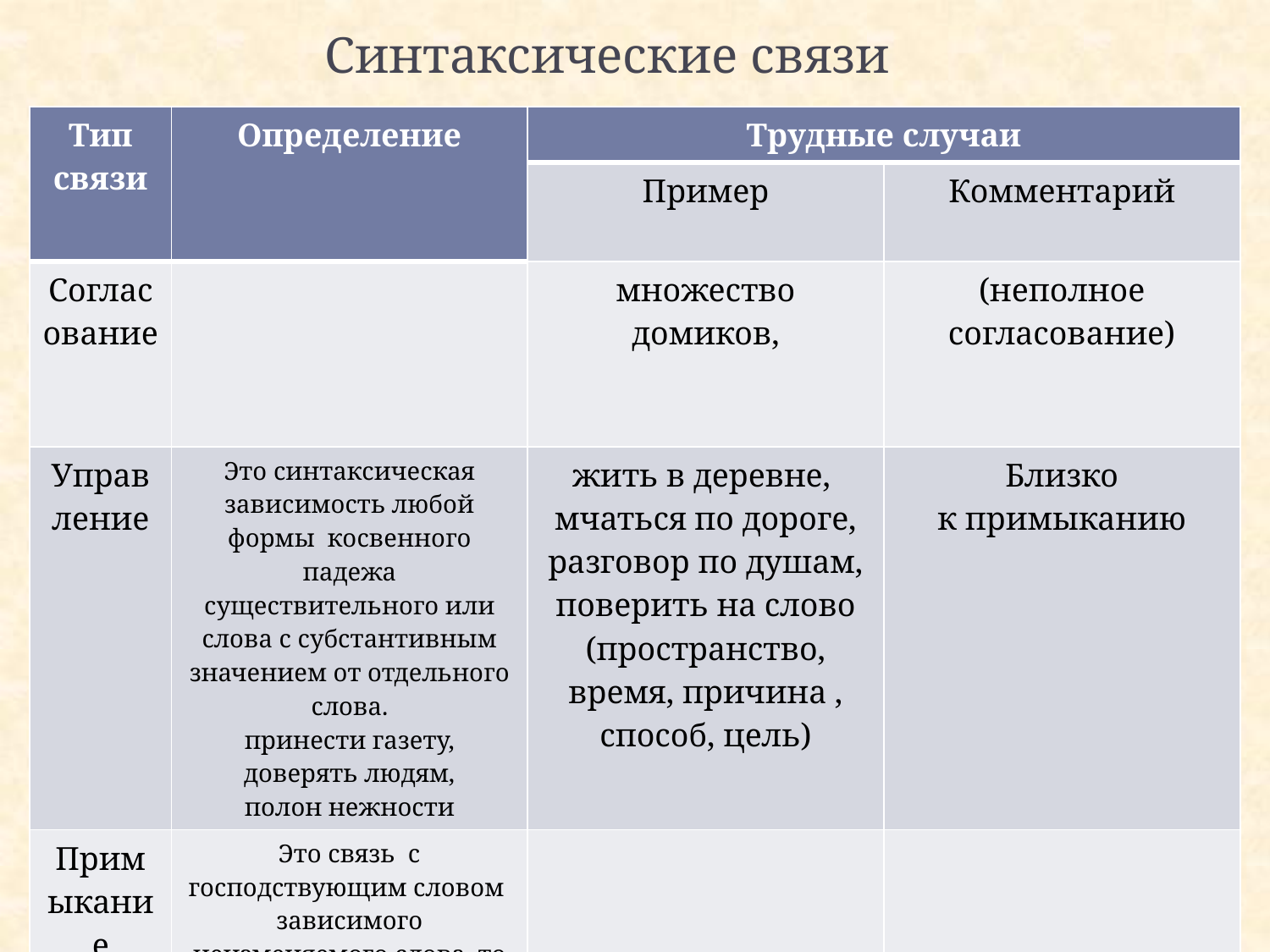

# Синтаксические связи
| Тип связи | Определение | Трудные случаи |  |
| --- | --- | --- | --- |
|  |  | Пример | Комментарий |
| Согласование |  | множество домиков, | (неполное согласование) |
| Управление | Это синтаксическая зависимость любой формы косвенного падежа существительного или слова с субстантивным значением от отдельного слова. принести газету, доверять людям, полон нежности | жить в деревне, мчаться по дороге, разговор по душам, поверить на слово (пространство, время, причина , способ, цель) | Близко к примыканию |
| Примыкание | Это связь с господствующим словом зависимого неизменяемого слова, то есть наречия, деепричастия, инфинитива и формы сравнительной степени прилагательного |  |  |